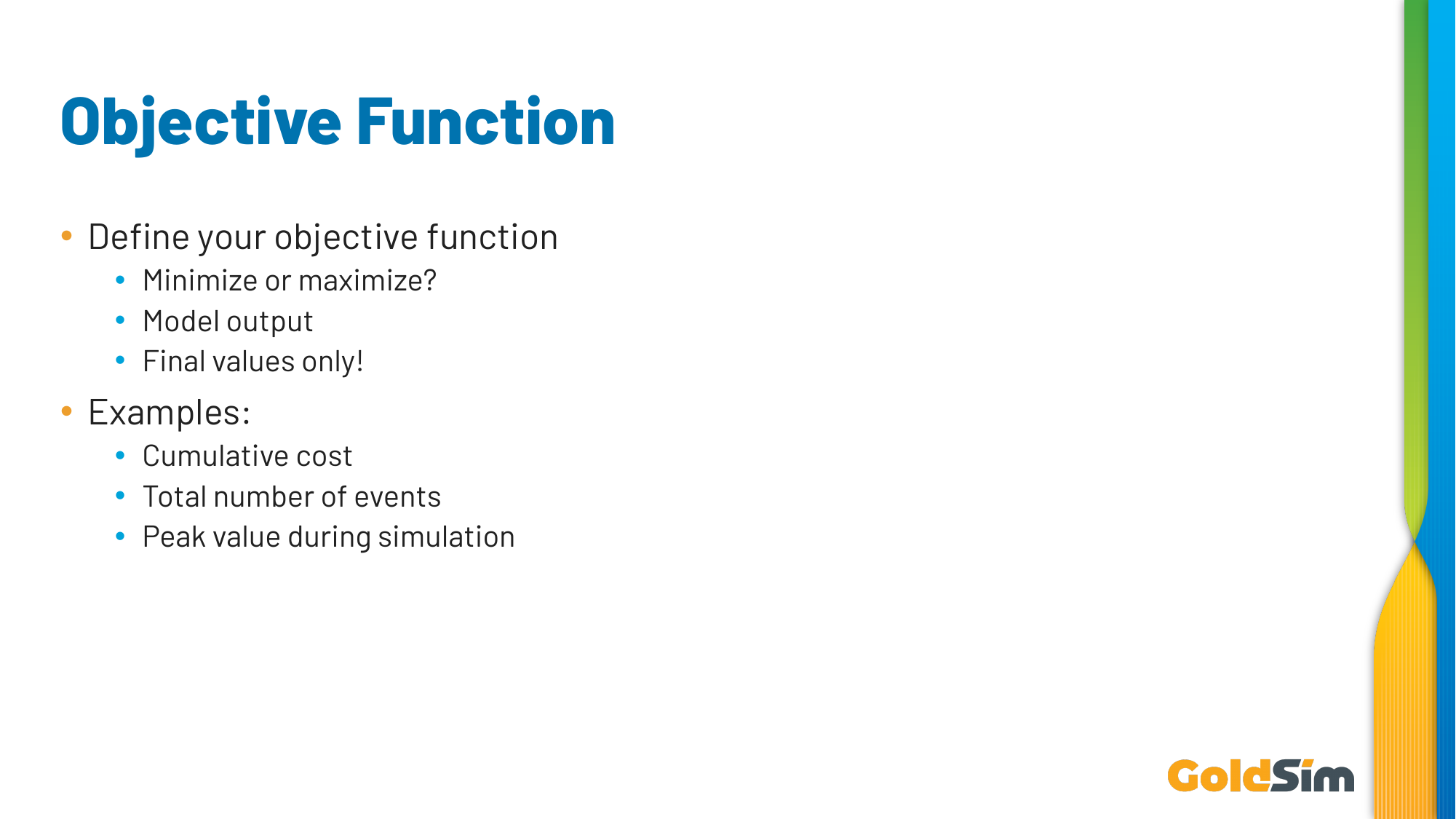

# Objective Function
Define your objective function
Minimize or maximize?
Model output
Final values only!
Examples:
Cumulative cost
Total number of events
Peak value during simulation